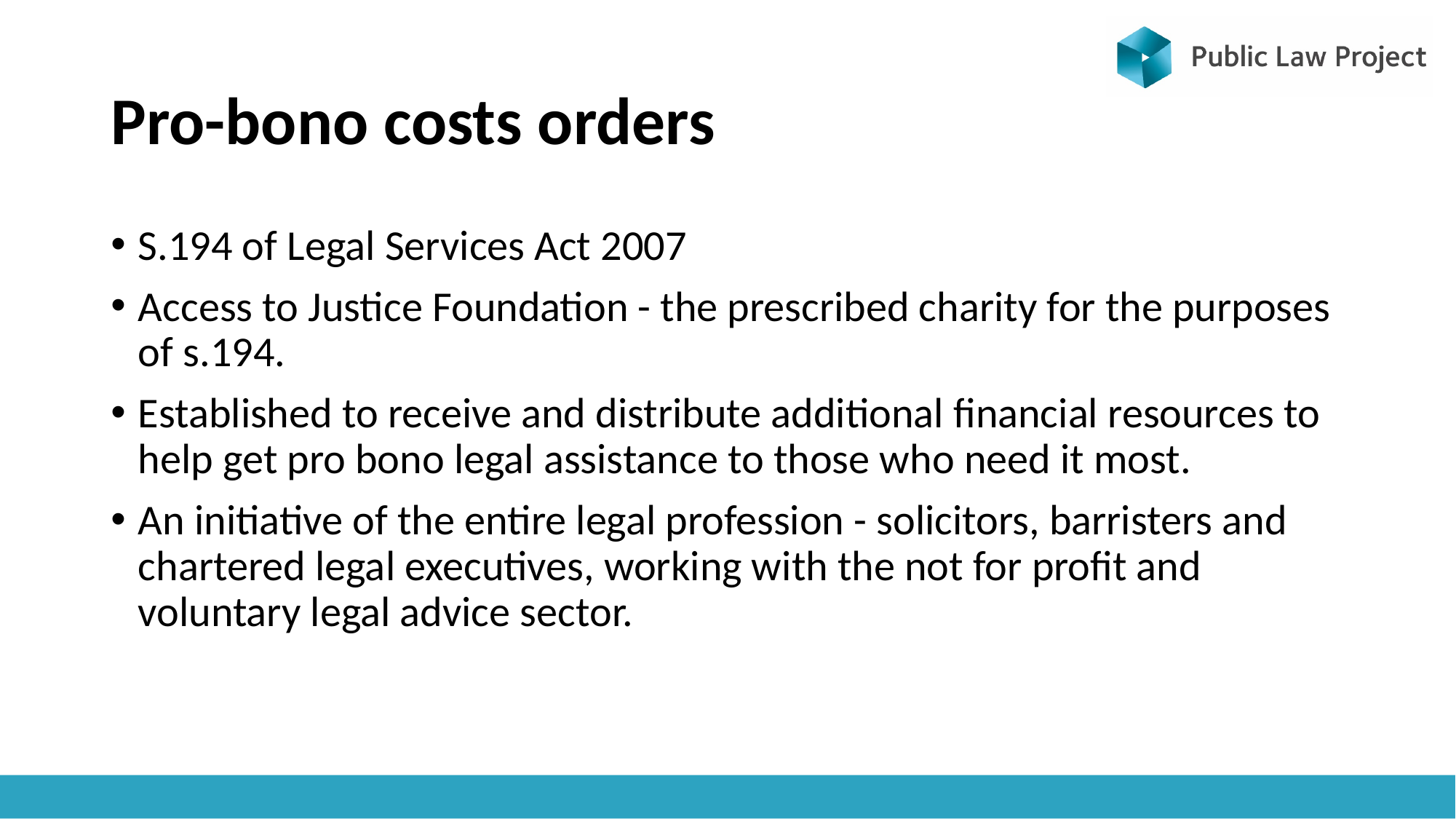

# Pro-bono costs orders
S.194 of Legal Services Act 2007
Access to Justice Foundation - the prescribed charity for the purposes of s.194.
Established to receive and distribute additional financial resources to help get pro bono legal assistance to those who need it most.
An initiative of the entire legal profession - solicitors, barristers and chartered legal executives, working with the not for profit and voluntary legal advice sector.